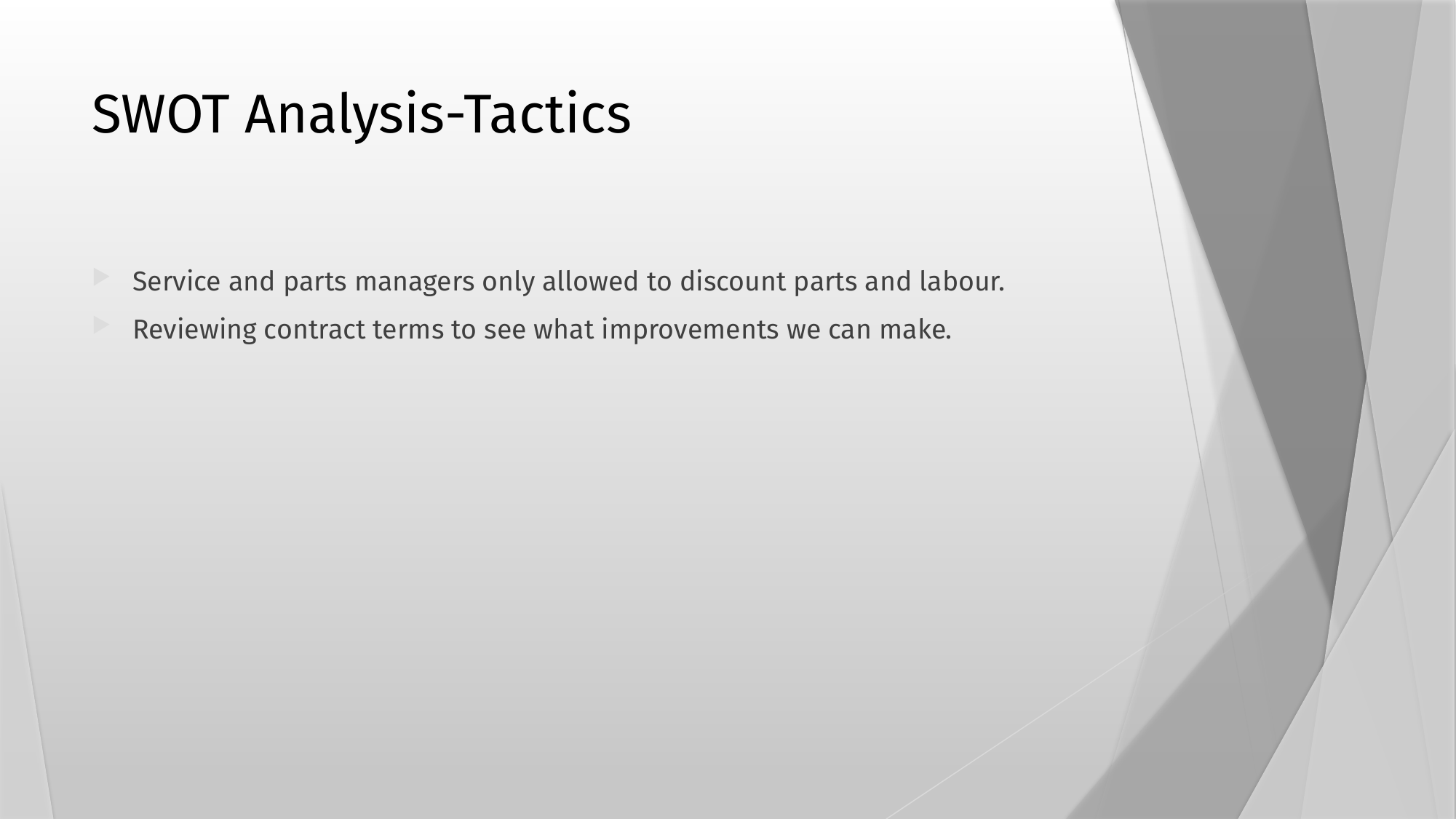

# SWOT Analysis-Tactics
Service and parts managers only allowed to discount parts and labour.
Reviewing contract terms to see what improvements we can make.